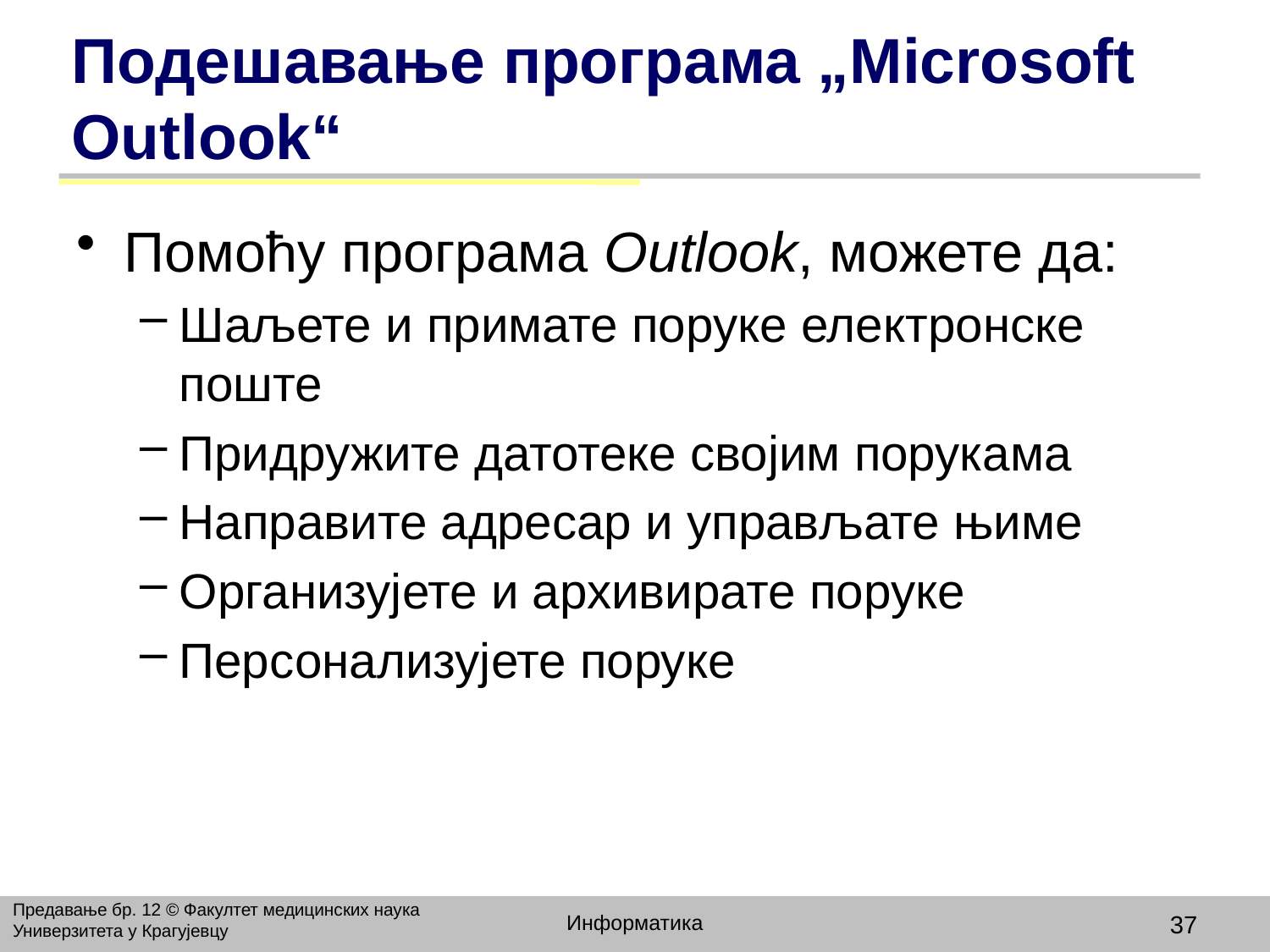

# Подешавање програма „Microsoft Outlook“
Помоћу програма Outlook, можете да:
Шаљете и примате поруке електронске поште
Придружите датотеке својим порукама
Направите адресар и управљате њиме
Организујете и архивирате поруке
Персонализујете поруке
Предавање бр. 12 © Факултет медицинских наука Универзитета у Крагујевцу
Информатика
37